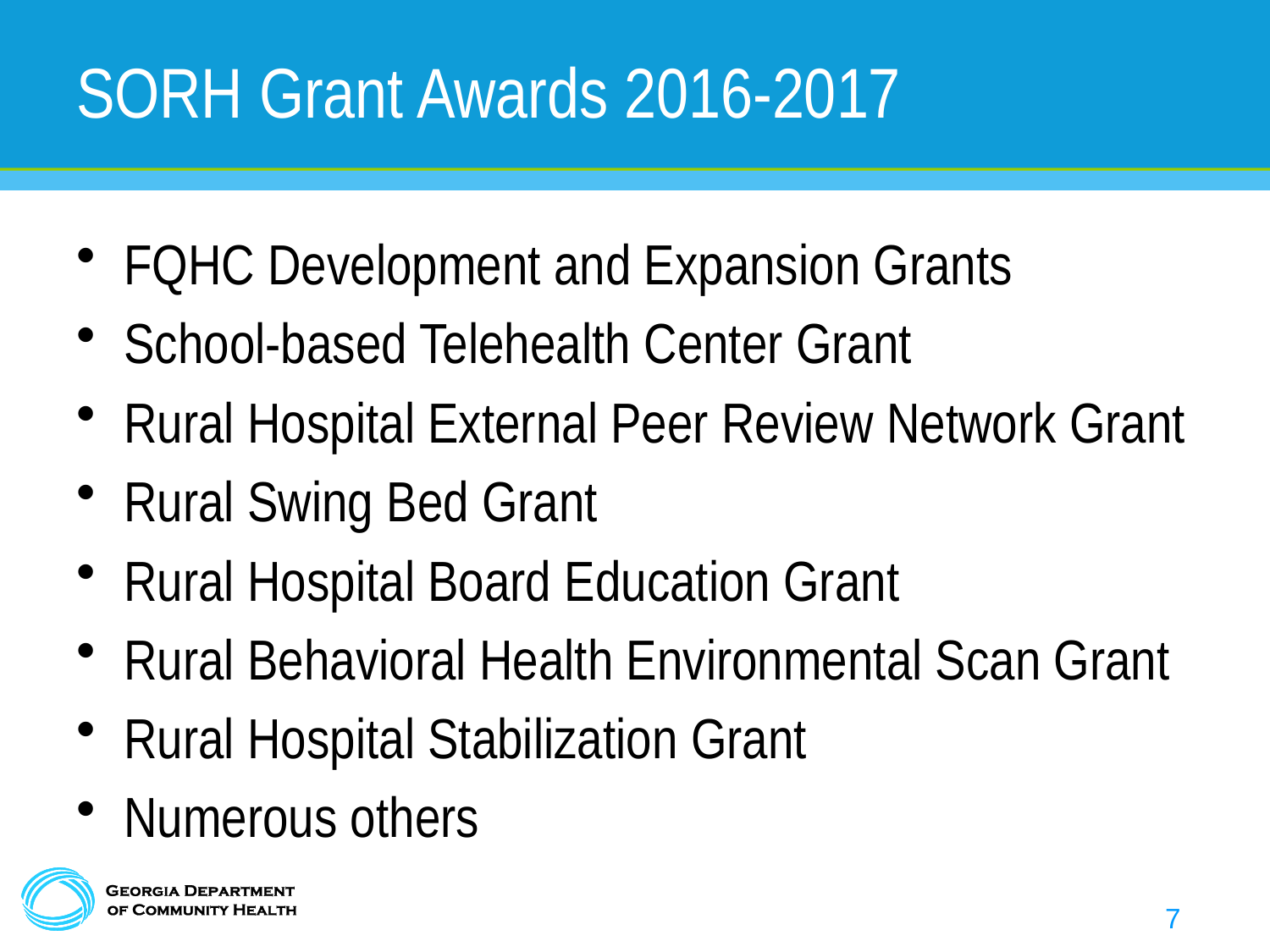

# SORH Grant Awards 2016-2017
FQHC Development and Expansion Grants
School-based Telehealth Center Grant
Rural Hospital External Peer Review Network Grant
Rural Swing Bed Grant
Rural Hospital Board Education Grant
Rural Behavioral Health Environmental Scan Grant
Rural Hospital Stabilization Grant
Numerous others